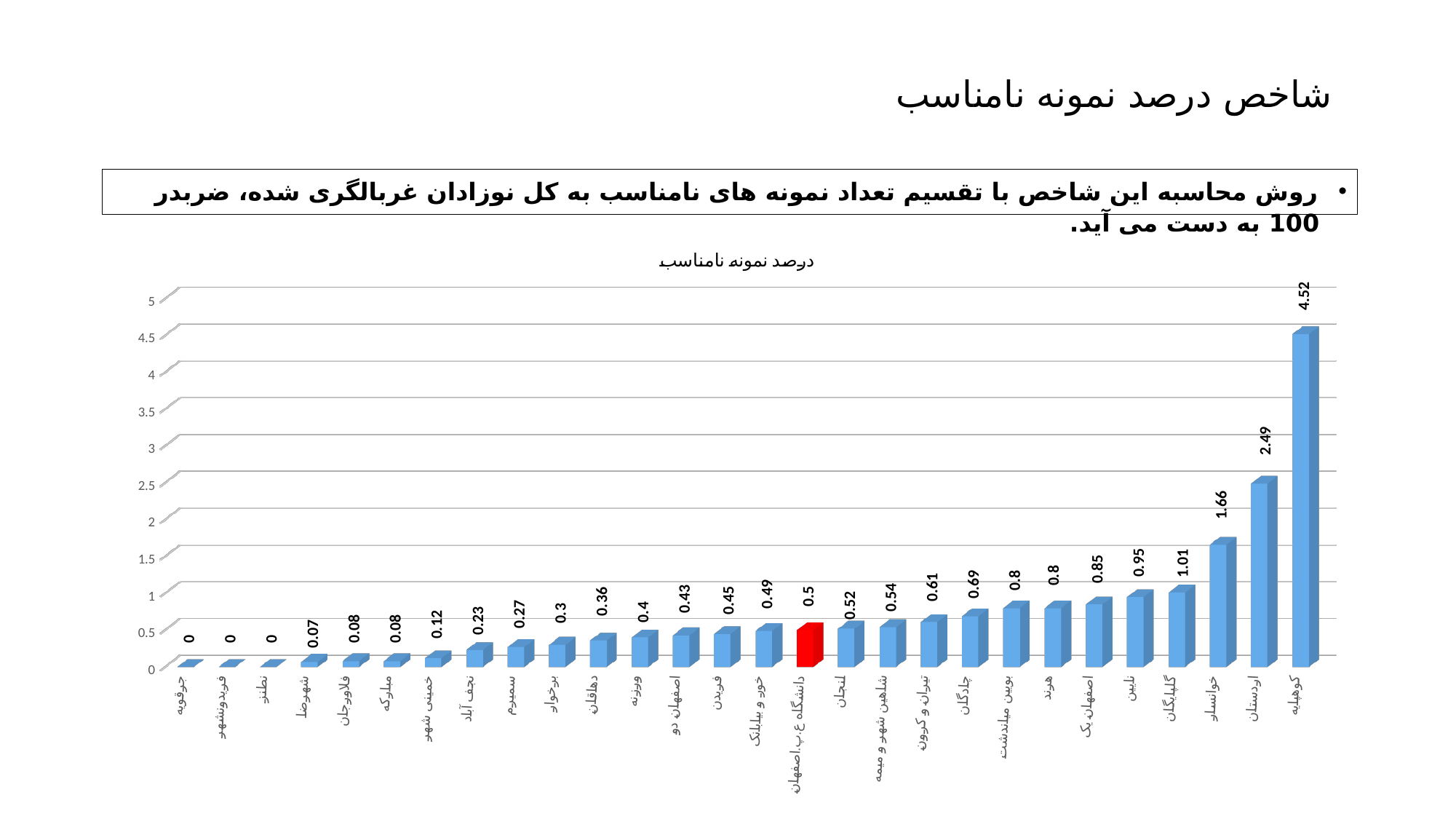

# شاخص درصد نمونه نامناسب
روش محاسبه این شاخص با تقسیم تعداد نمونه های نامناسب به کل نوزادان غربالگری شده، ضربدر 100 به دست می آید.

[unsupported chart]